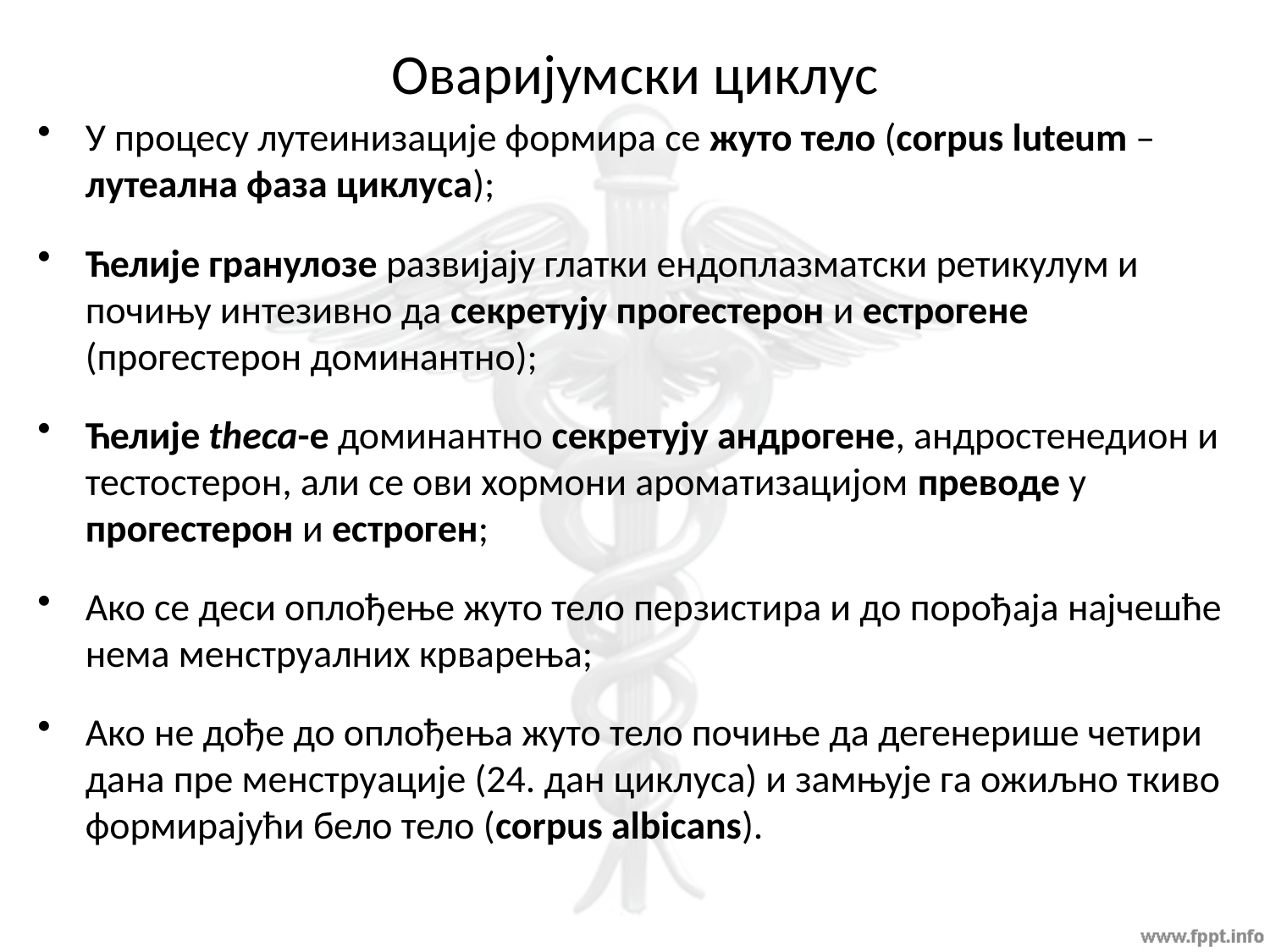

# Оваријумски циклус
У процесу лутеинизације формира се жуто тело (corpus luteum – лутеална фаза циклуса);

Ћелије гранулозе развијају глатки ендоплазматски ретикулум и почињу интезивно да секретују прогестерон и естрогене (прогестерон доминантно);

Ћелије theca-е доминантно секретују андрогене, андростенедион и тестостерон, али се ови хормони ароматизацијом преводе у прогестерон и естроген;

Ако се деси оплођење жуто тело перзистира и до порођаја најчешће нема менструалних крварења;

Ако не дође до оплођења жуто тело почиње да дегенерише четири дана пре менструације (24. дан циклуса) и замњује га ожиљно ткиво формирајући бело тело (corpus albicans).